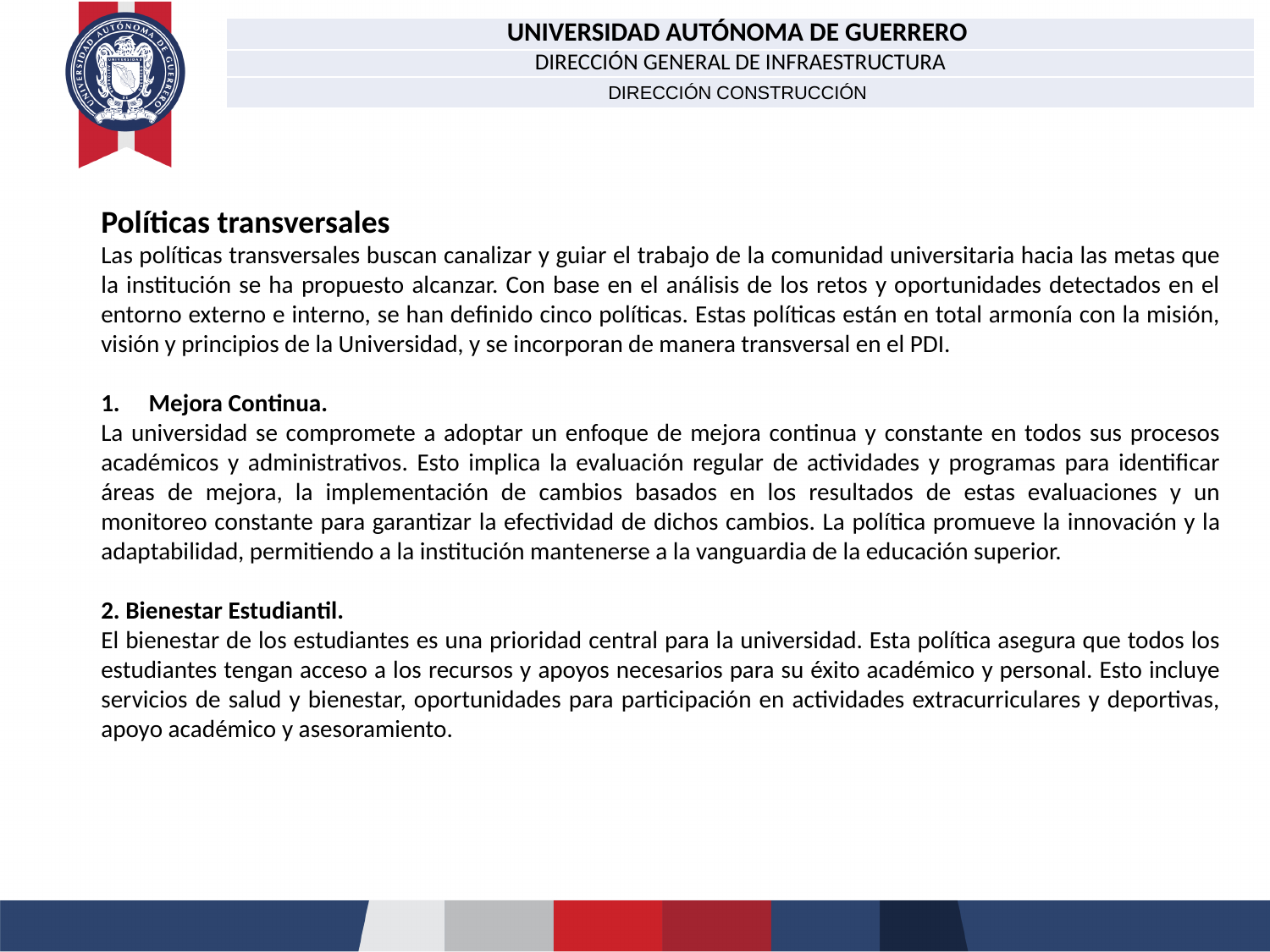

| UNIVERSIDAD AUTÓNOMA DE GUERRERO |
| --- |
| DIRECCIÓN GENERAL DE INFRAESTRUCTURA |
| DIRECCIÓN CONSTRUCCIÓN |

Políticas transversales
Las políticas transversales buscan canalizar y guiar el trabajo de la comunidad universitaria hacia las metas que la institución se ha propuesto alcanzar. Con base en el análisis de los retos y oportunidades detectados en el entorno externo e interno, se han definido cinco políticas. Estas políticas están en total armonía con la misión, visión y principios de la Universidad, y se incorporan de manera transversal en el PDI.

Mejora Continua.
La universidad se compromete a adoptar un enfoque de mejora continua y constante en todos sus procesos académicos y administrativos. Esto implica la evaluación regular de actividades y programas para identificar áreas de mejora, la implementación de cambios basados en los resultados de estas evaluaciones y un monitoreo constante para garantizar la efectividad de dichos cambios. La política promueve la innovación y la adaptabilidad, permitiendo a la institución mantenerse a la vanguardia de la educación superior.

2. Bienestar Estudiantil.
El bienestar de los estudiantes es una prioridad central para la universidad. Esta política asegura que todos los estudiantes tengan acceso a los recursos y apoyos necesarios para su éxito académico y personal. Esto incluye servicios de salud y bienestar, oportunidades para participación en actividades extracurriculares y deportivas, apoyo académico y asesoramiento.